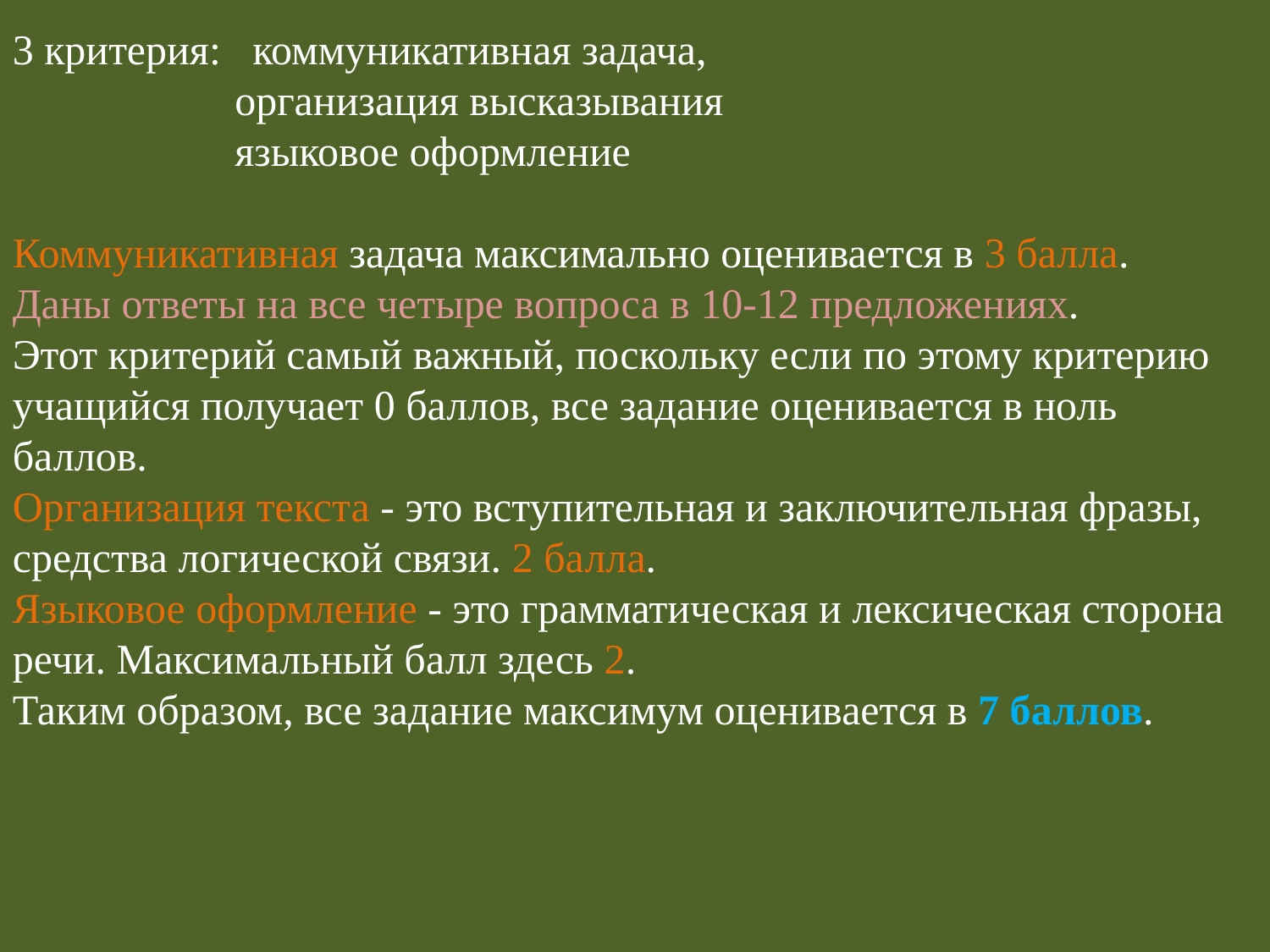

3 критерия:   коммуникативная задача,
                     организация высказывания
                     языковое оформление

Коммуникативная задача максимально оценивается в 3 балла.
Даны ответы на все четыре вопроса в 10-12 предложениях.
Этот критерий самый важный, поскольку если по этому критерию учащийся получает 0 баллов, все задание оценивается в ноль баллов.
Организация текста - это вступительная и заключительная фразы, средства логической связи. 2 балла.
Языковое оформление - это грамматическая и лексическая сторона речи. Максимальный балл здесь 2.
Таким образом, все задание максимум оценивается в 7 баллов.